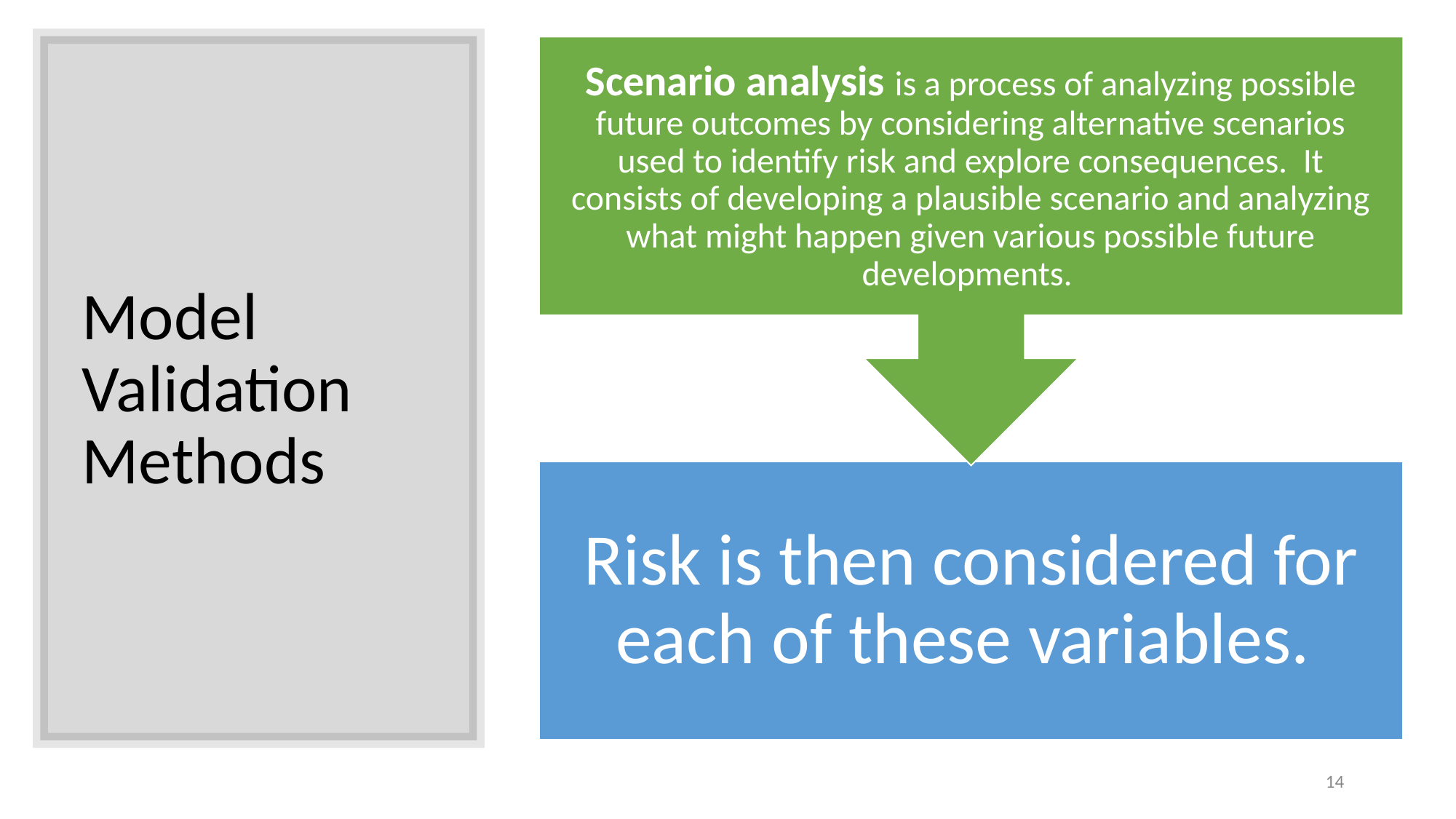

Risk is then considered for each of these variables.
Scenario analysis is a process of analyzing possible future outcomes by considering alternative scenarios used to identify risk and explore consequences.  It consists of developing a plausible scenario and analyzing what might happen given various possible future developments.
# Model Validation Methods
14